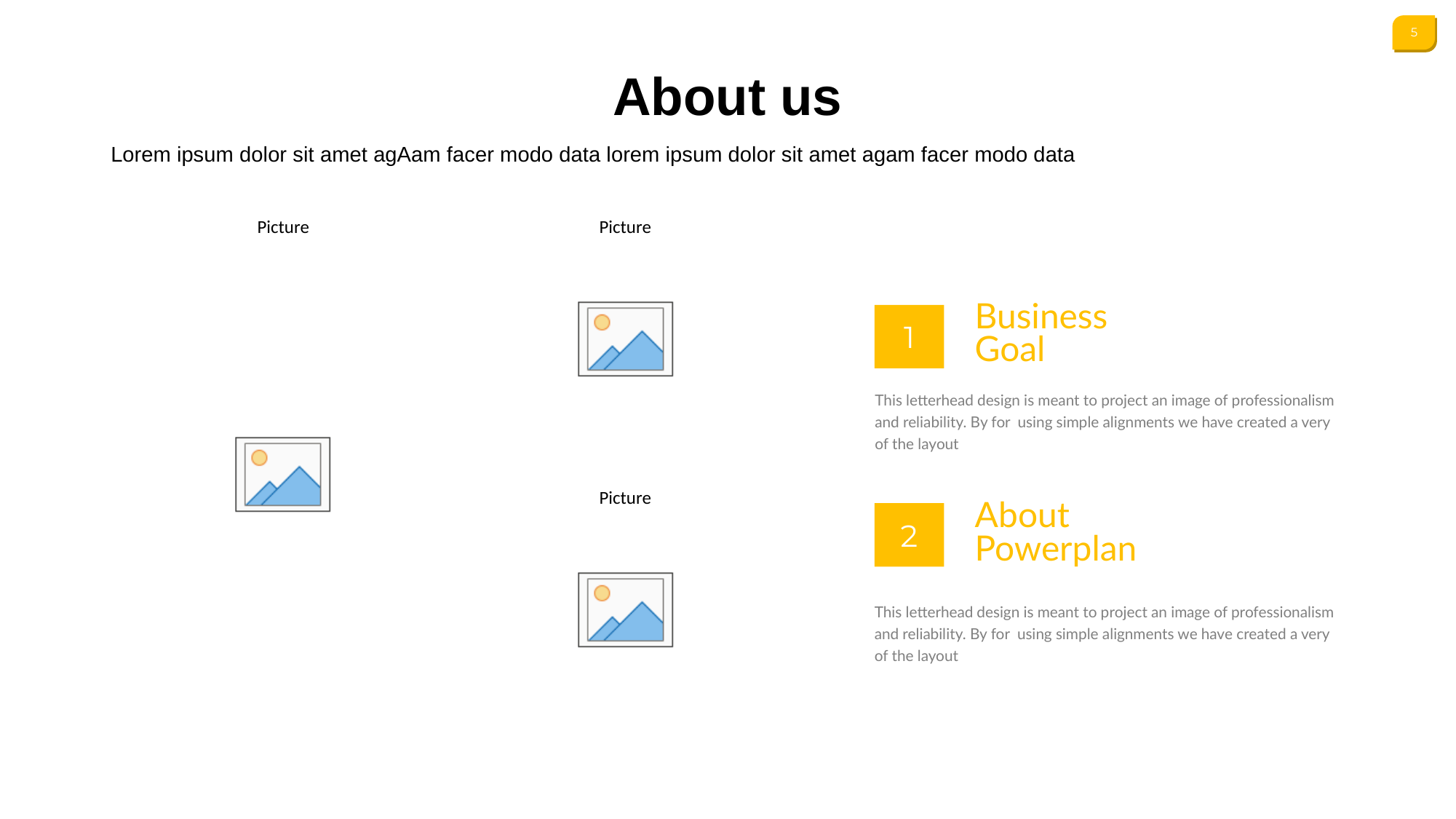

About us
Lorem ipsum dolor sit amet agAam facer modo data lorem ipsum dolor sit amet agam facer modo data

Business
Goal

1
This letterhead design is meant to project an image of professionalism and reliability. By for  using simple alignments we have created a very of the layout

About
Powerplan

2
This letterhead design is meant to project an image of professionalism and reliability. By for  using simple alignments we have created a very of the layout